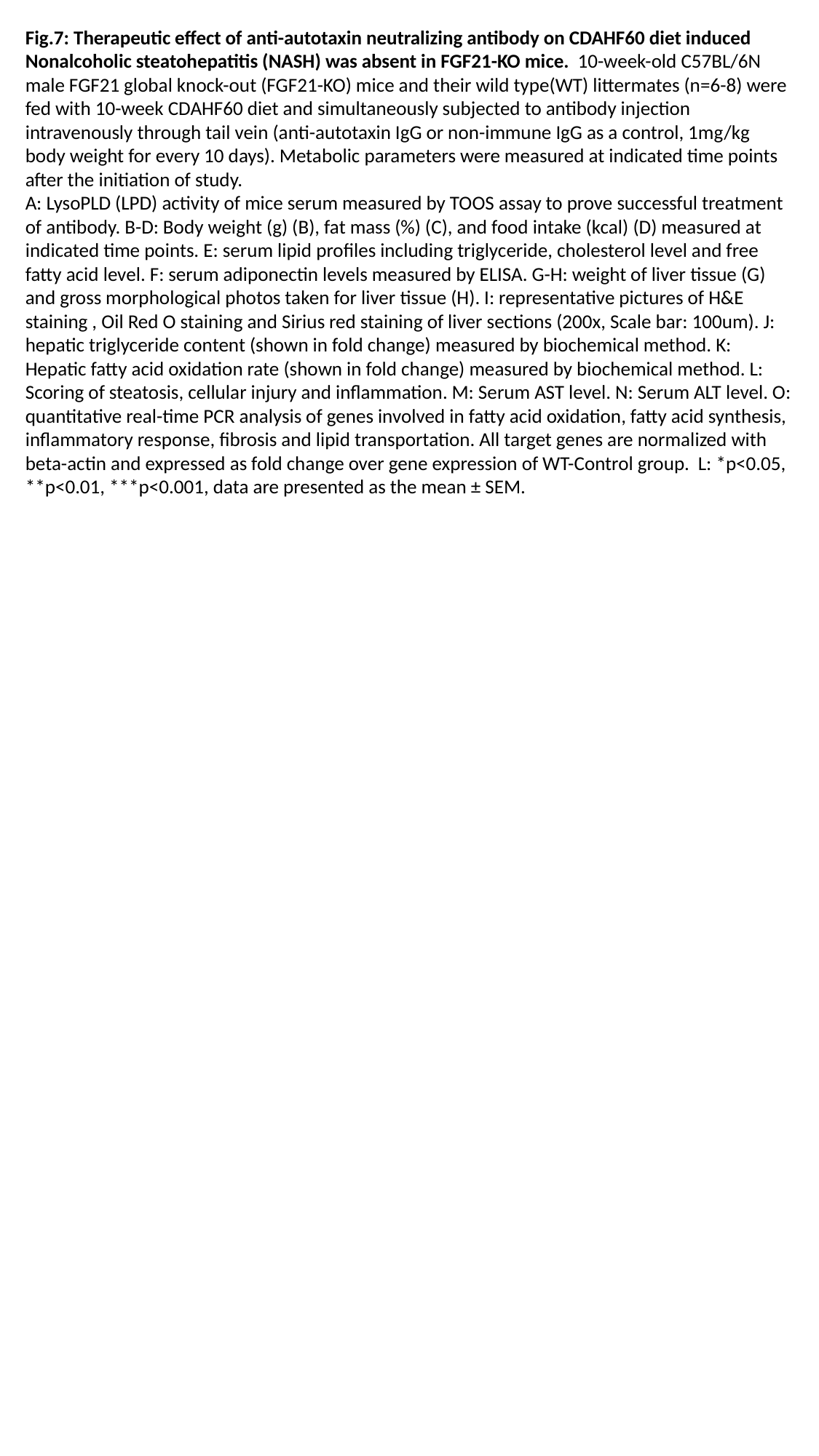

Fig.7: Therapeutic effect of anti-autotaxin neutralizing antibody on CDAHF60 diet induced Nonalcoholic steatohepatitis (NASH) was absent in FGF21-KO mice.  10-week-old C57BL/6N male FGF21 global knock-out (FGF21-KO) mice and their wild type(WT) littermates (n=6-8) were fed with 10-week CDAHF60 diet and simultaneously subjected to antibody injection intravenously through tail vein (anti-autotaxin IgG or non-immune IgG as a control, 1mg/kg body weight for every 10 days). Metabolic parameters were measured at indicated time points after the initiation of study.
A: LysoPLD (LPD) activity of mice serum measured by TOOS assay to prove successful treatment of antibody. B-D: Body weight (g) (B), fat mass (%) (C), and food intake (kcal) (D) measured at indicated time points. E: serum lipid profiles including triglyceride, cholesterol level and free fatty acid level. F: serum adiponectin levels measured by ELISA. G-H: weight of liver tissue (G) and gross morphological photos taken for liver tissue (H). I: representative pictures of H&E staining , Oil Red O staining and Sirius red staining of liver sections (200x, Scale bar: 100um). J: hepatic triglyceride content (shown in fold change) measured by biochemical method. K: Hepatic fatty acid oxidation rate (shown in fold change) measured by biochemical method. L: Scoring of steatosis, cellular injury and inflammation. M: Serum AST level. N: Serum ALT level. O: quantitative real-time PCR analysis of genes involved in fatty acid oxidation, fatty acid synthesis, inflammatory response, fibrosis and lipid transportation. All target genes are normalized with beta-actin and expressed as fold change over gene expression of WT-Control group.  L: *p<0.05, **p<0.01, ***p<0.001, data are presented as the mean ± SEM.